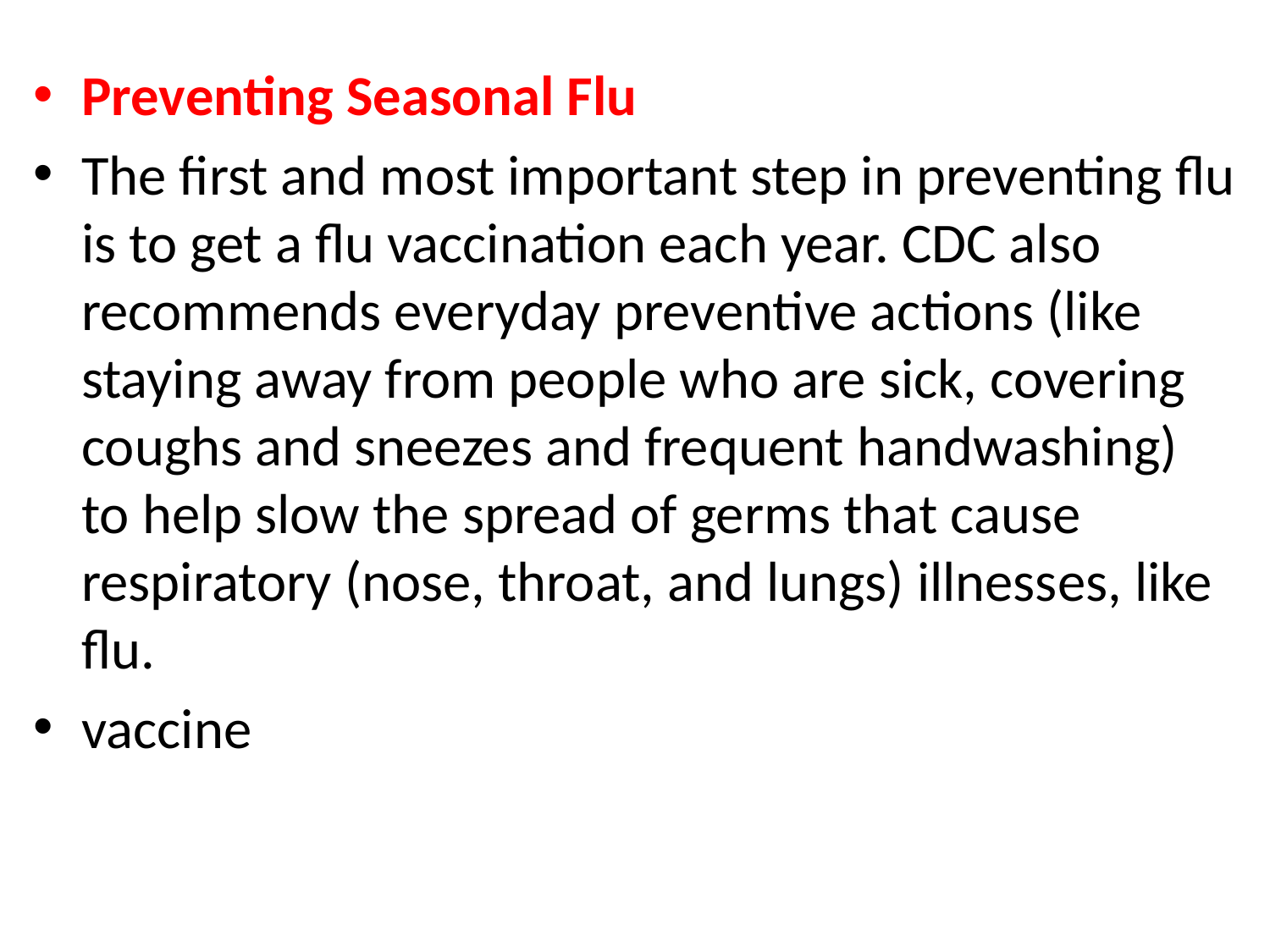

Preventing Seasonal Flu
The first and most important step in preventing flu is to get a flu vaccination each year. CDC also recommends everyday preventive actions (like staying away from people who are sick, covering coughs and sneezes and frequent handwashing) to help slow the spread of germs that cause respiratory (nose, throat, and lungs) illnesses, like flu.
vaccine